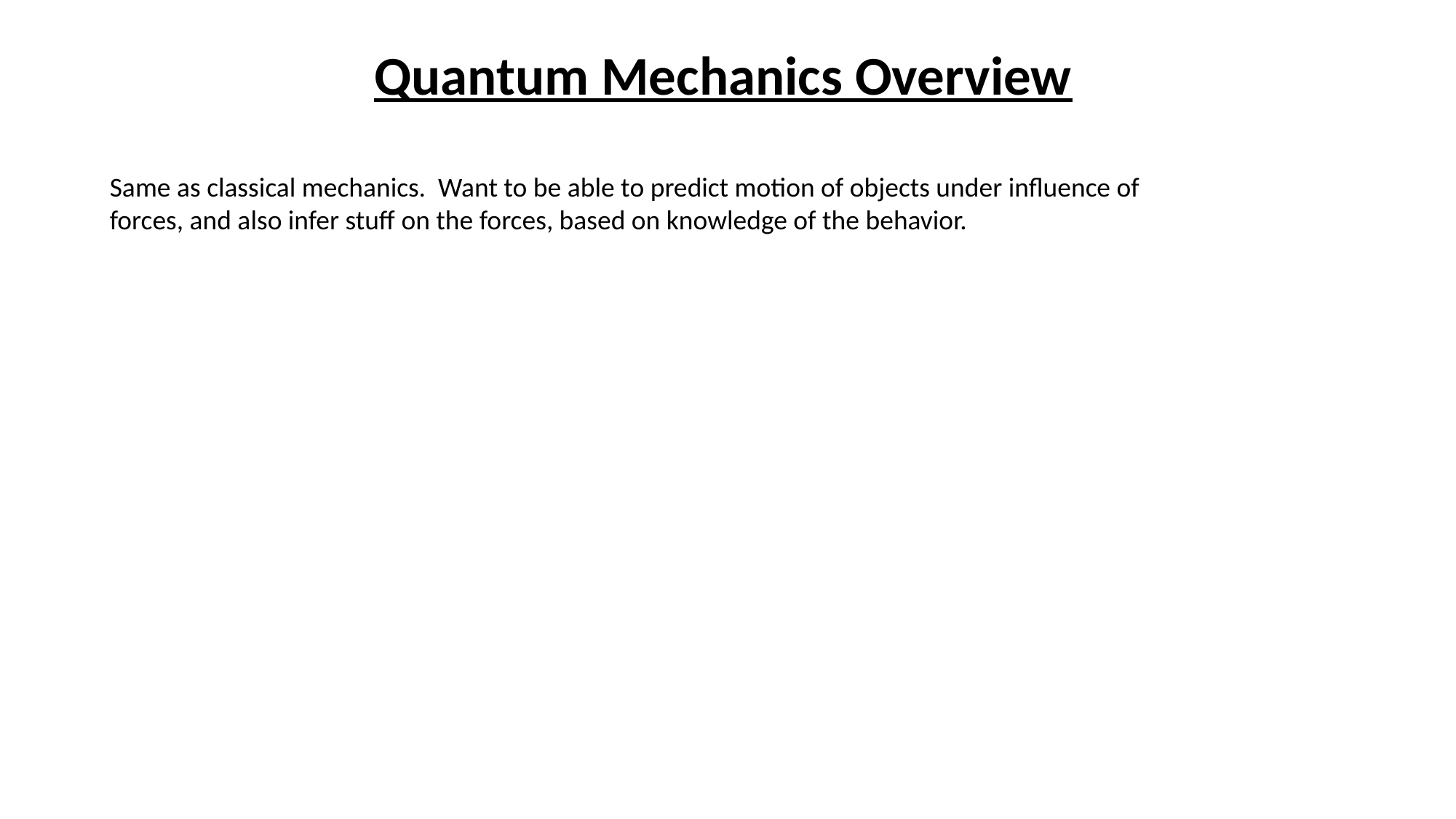

Quantum Mechanics Overview
Same as classical mechanics.  Want to be able to predict motion of objects under influence of forces, and also infer stuff on the forces, based on knowledge of the behavior.